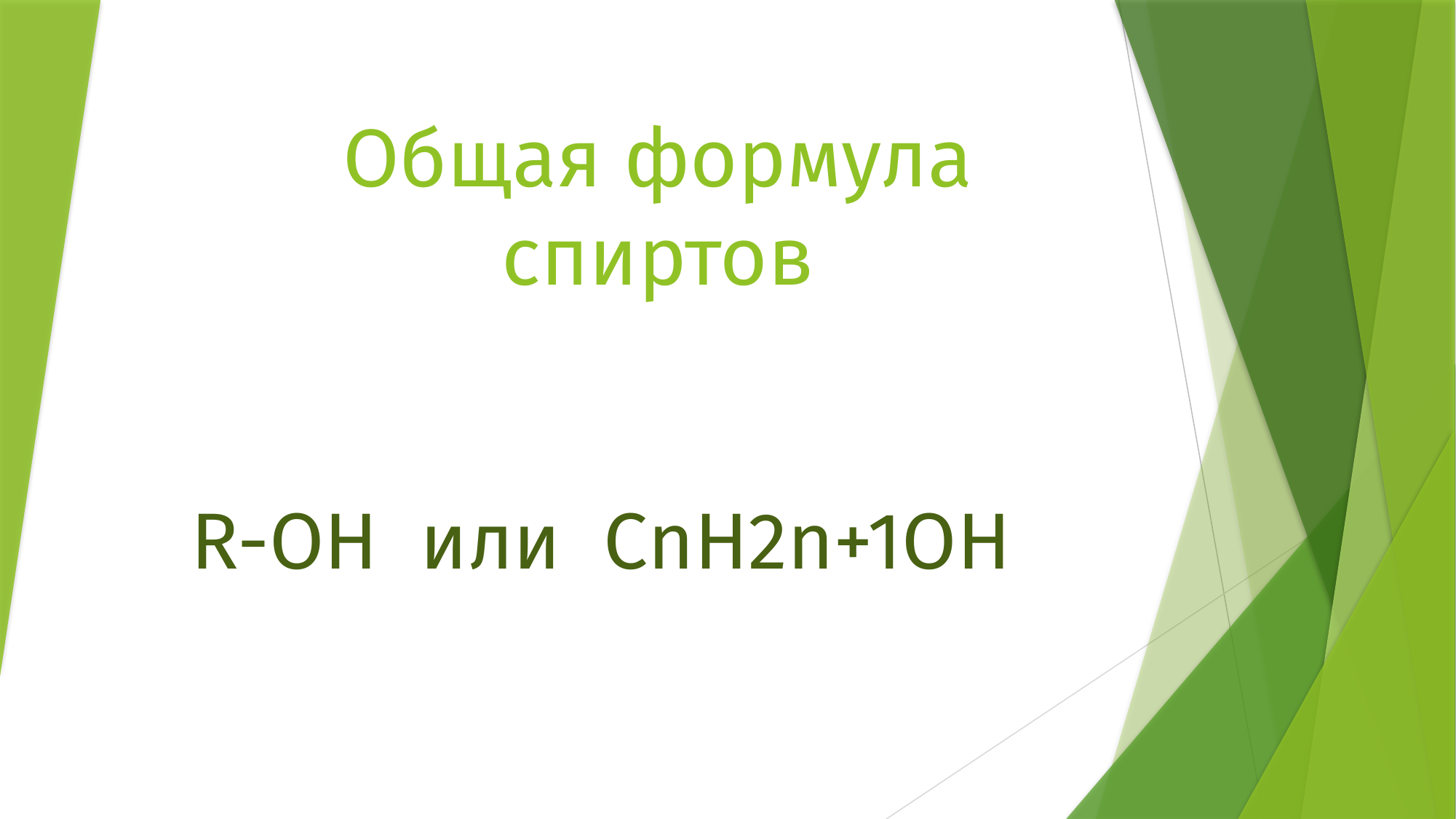

# Общая формула спиртов
R-OH  или  СnH2n+1OH